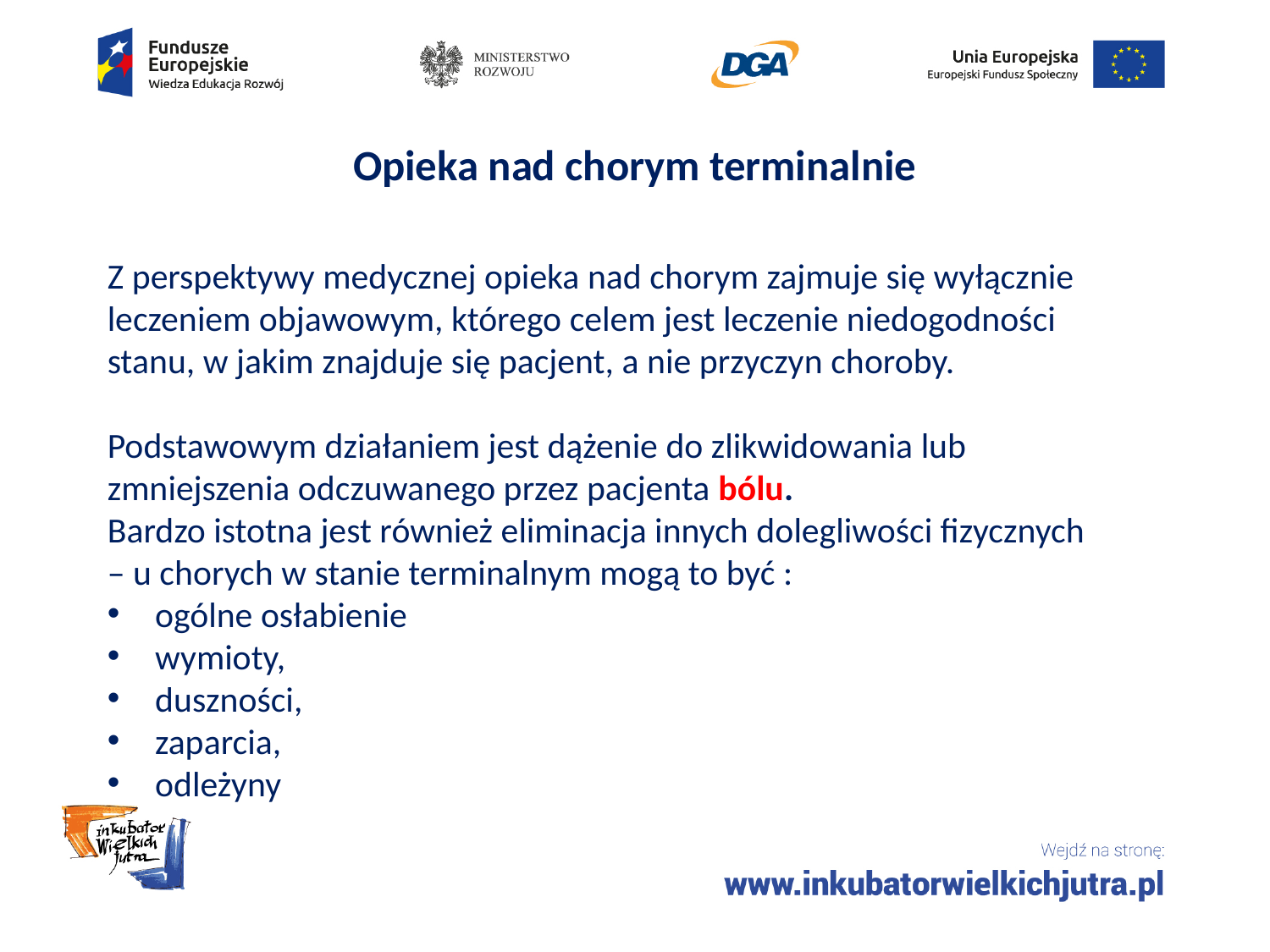

# Opieka nad chorym terminalnie
Z perspektywy medycznej opieka nad chorym zajmuje się wyłącznie  leczeniem objawowym, którego celem jest leczenie niedogodności stanu, w jakim znajduje się pacjent, a nie przyczyn choroby.

Podstawowym działaniem jest dążenie do zlikwidowania lub zmniejszenia odczuwanego przez pacjenta bólu.
Bardzo istotna jest również eliminacja innych dolegliwości fizycznych – u chorych w stanie terminalnym mogą to być :
ogólne osłabienie
wymioty,
duszności,
zaparcia,
odleżyny